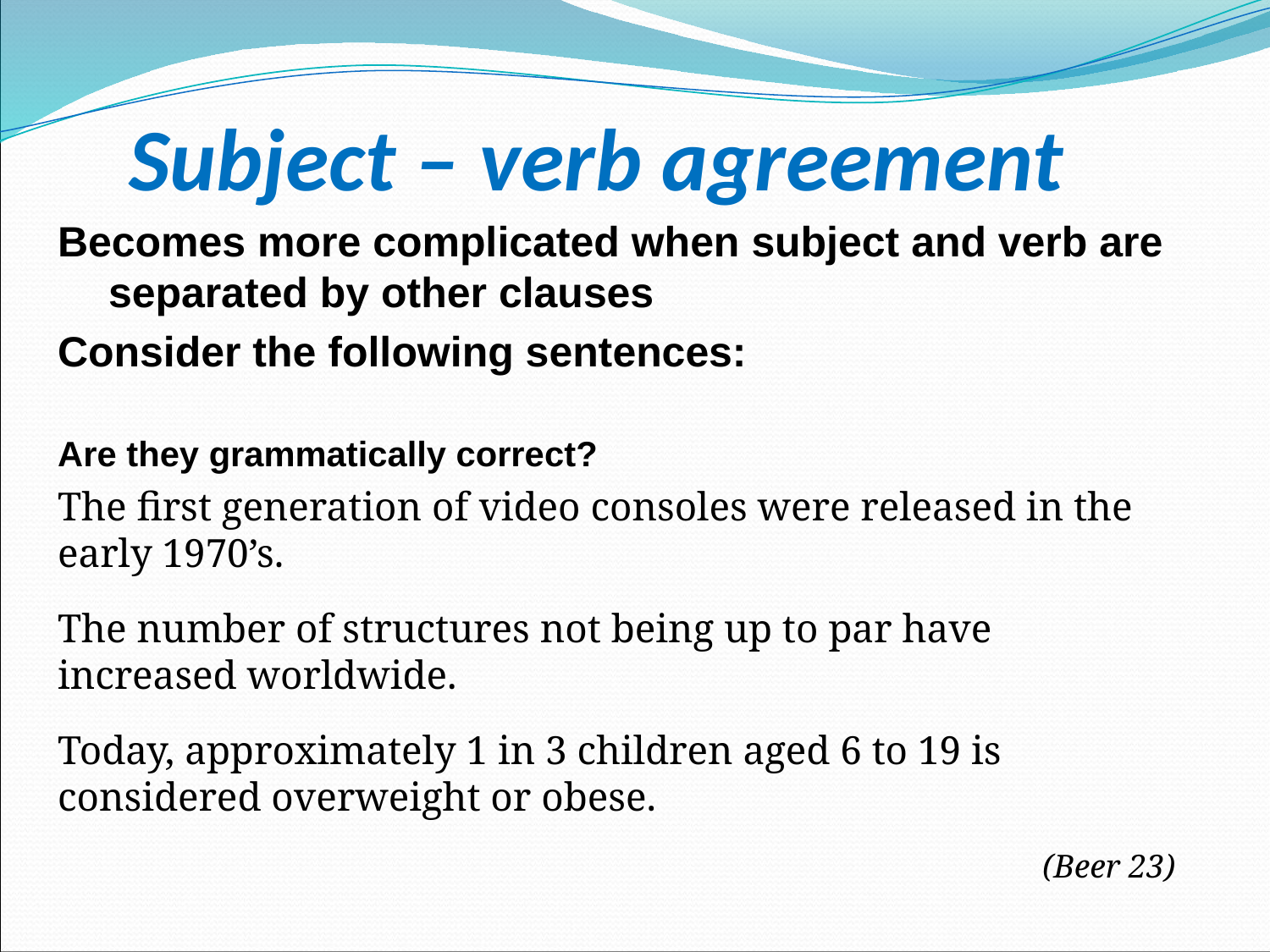

# Subject – verb agreement
Becomes more complicated when subject and verb are separated by other clauses
Consider the following sentences:

Are they grammatically correct?
The first generation of video consoles were released in the early 1970’s.
The number of structures not being up to par have increased worldwide.
Today, approximately 1 in 3 children aged 6 to 19 is considered overweight or obese.
(Beer 23)